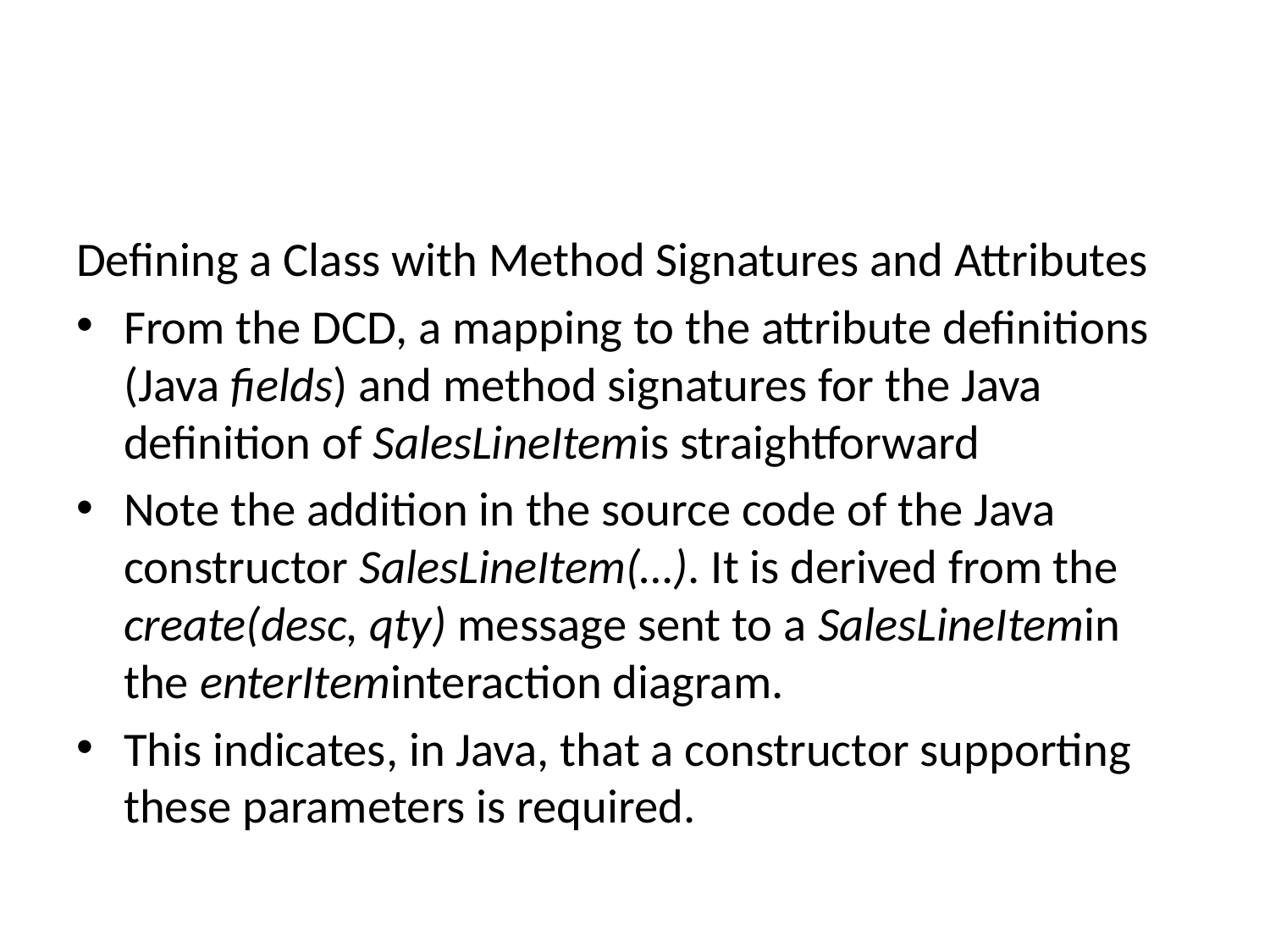

#
Defining a Class with Method Signatures and Attributes
From the DCD, a mapping to the attribute definitions (Java fields) and method signatures for the Java definition of SalesLineItemis straightforward
Note the addition in the source code of the Java constructor SalesLineItem(…). It is derived from the create(desc, qty) message sent to a SalesLineItemin the enterIteminteraction diagram.
This indicates, in Java, that a constructor supporting these parameters is required.